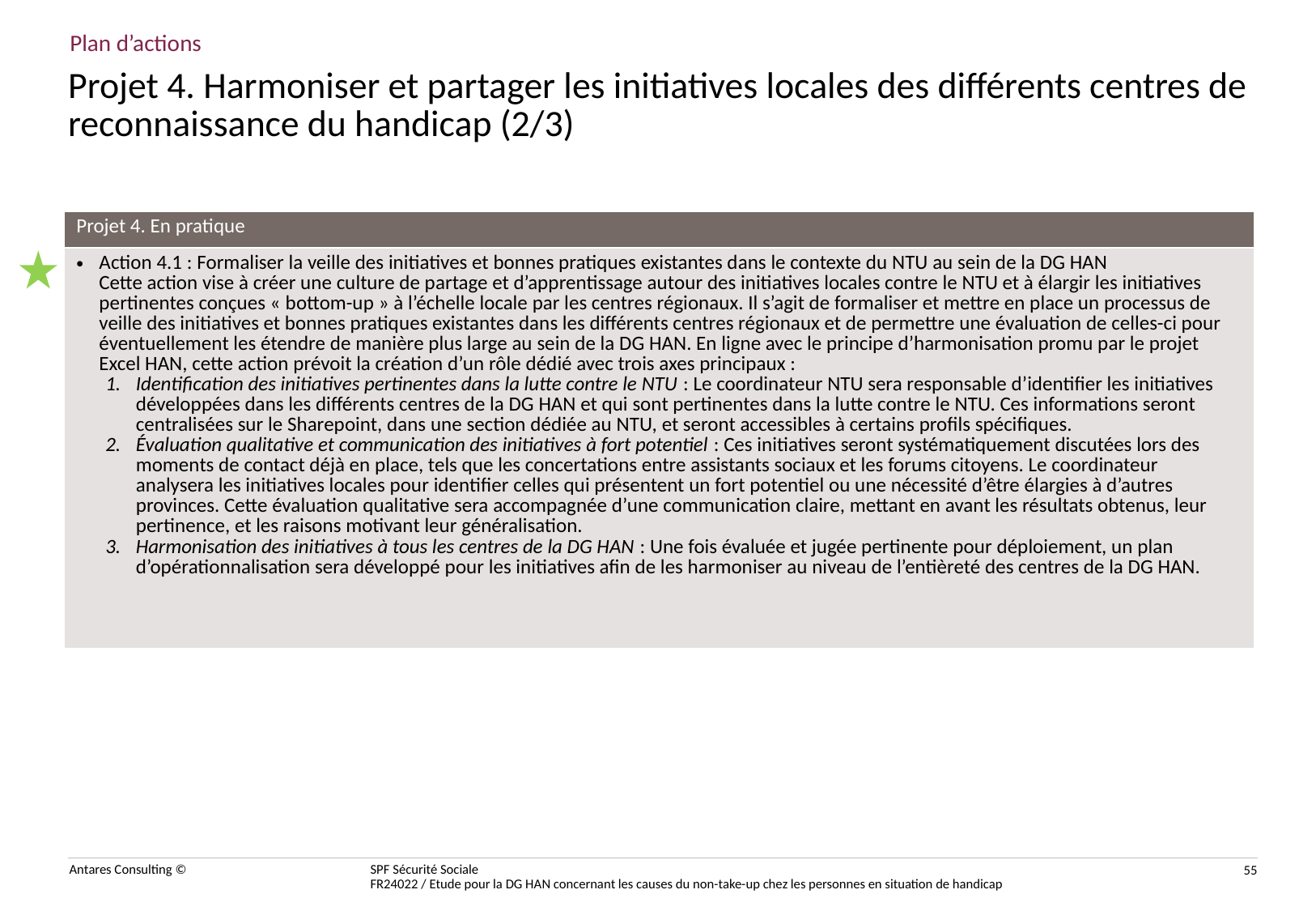

Plan d’actions
# Projet 4. Harmoniser et partager les initiatives locales des différents centres de reconnaissance du handicap (2/3)
| Projet 4. En pratique |
| --- |
| Action 4.1 : Formaliser la veille des initiatives et bonnes pratiques existantes dans le contexte du NTU au sein de la DG HAN Cette action vise à créer une culture de partage et d’apprentissage autour des initiatives locales contre le NTU et à élargir les initiatives pertinentes conçues « bottom-up » à l’échelle locale par les centres régionaux. Il s’agit de formaliser et mettre en place un processus de veille des initiatives et bonnes pratiques existantes dans les différents centres régionaux et de permettre une évaluation de celles-ci pour éventuellement les étendre de manière plus large au sein de la DG HAN. En ligne avec le principe d’harmonisation promu par le projet Excel HAN, cette action prévoit la création d’un rôle dédié avec trois axes principaux : Identification des initiatives pertinentes dans la lutte contre le NTU : Le coordinateur NTU sera responsable d’identifier les initiatives développées dans les différents centres de la DG HAN et qui sont pertinentes dans la lutte contre le NTU. Ces informations seront centralisées sur le Sharepoint, dans une section dédiée au NTU, et seront accessibles à certains profils spécifiques. Évaluation qualitative et communication des initiatives à fort potentiel : Ces initiatives seront systématiquement discutées lors des moments de contact déjà en place, tels que les concertations entre assistants sociaux et les forums citoyens. Le coordinateur analysera les initiatives locales pour identifier celles qui présentent un fort potentiel ou une nécessité d’être élargies à d’autres provinces. Cette évaluation qualitative sera accompagnée d’une communication claire, mettant en avant les résultats obtenus, leur pertinence, et les raisons motivant leur généralisation. Harmonisation des initiatives à tous les centres de la DG HAN : Une fois évaluée et jugée pertinente pour déploiement, un plan d’opérationnalisation sera développé pour les initiatives afin de les harmoniser au niveau de l’entièreté des centres de la DG HAN. |